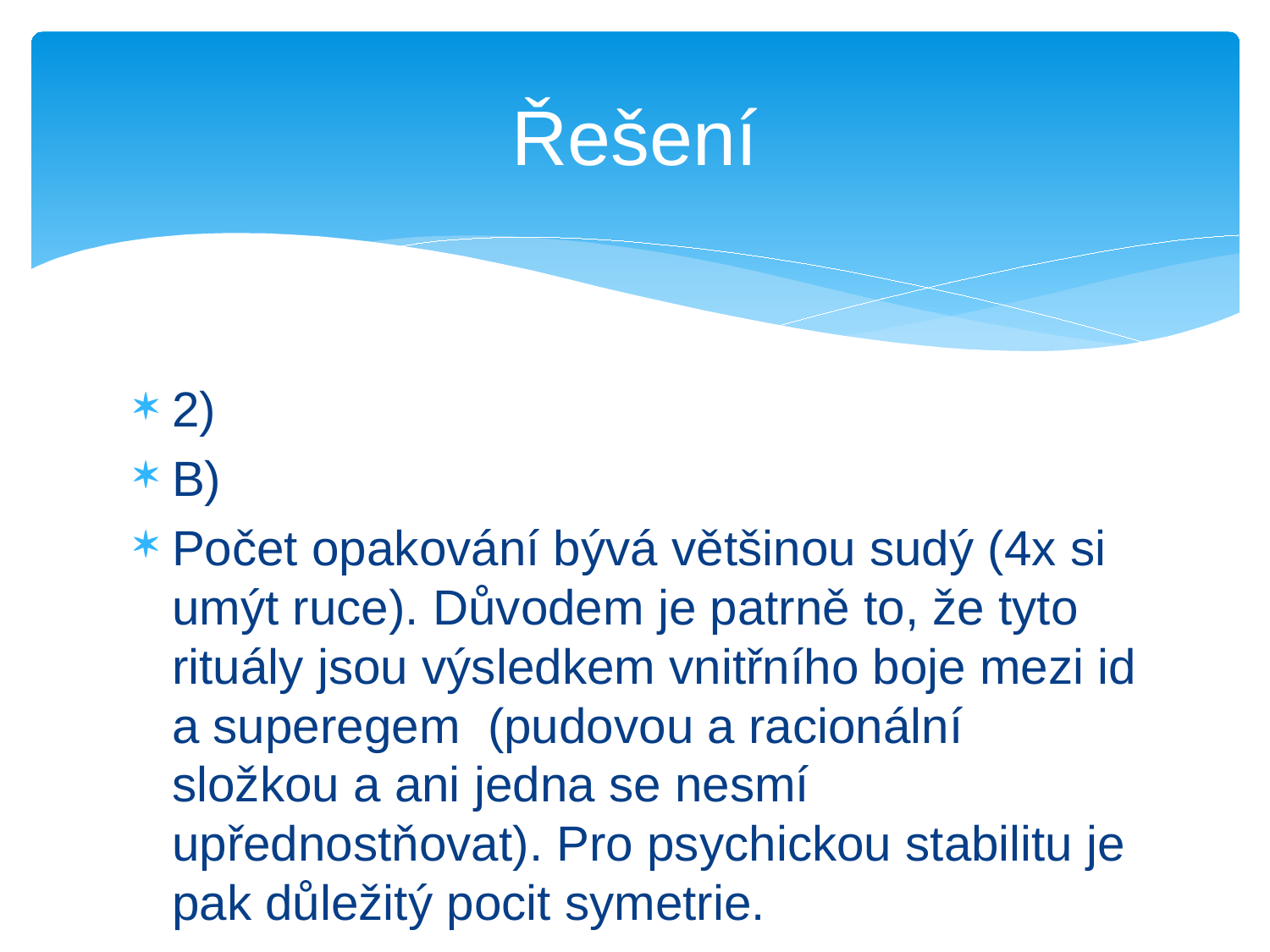

# Řešení
2)
B)
Počet opakování bývá většinou sudý (4x si umýt ruce). Důvodem je patrně to, že tyto rituály jsou výsledkem vnitřního boje mezi id a superegem  (pudovou a racionální složkou a ani jedna se nesmí upřednostňovat). Pro psychickou stabilitu je pak důležitý pocit symetrie.